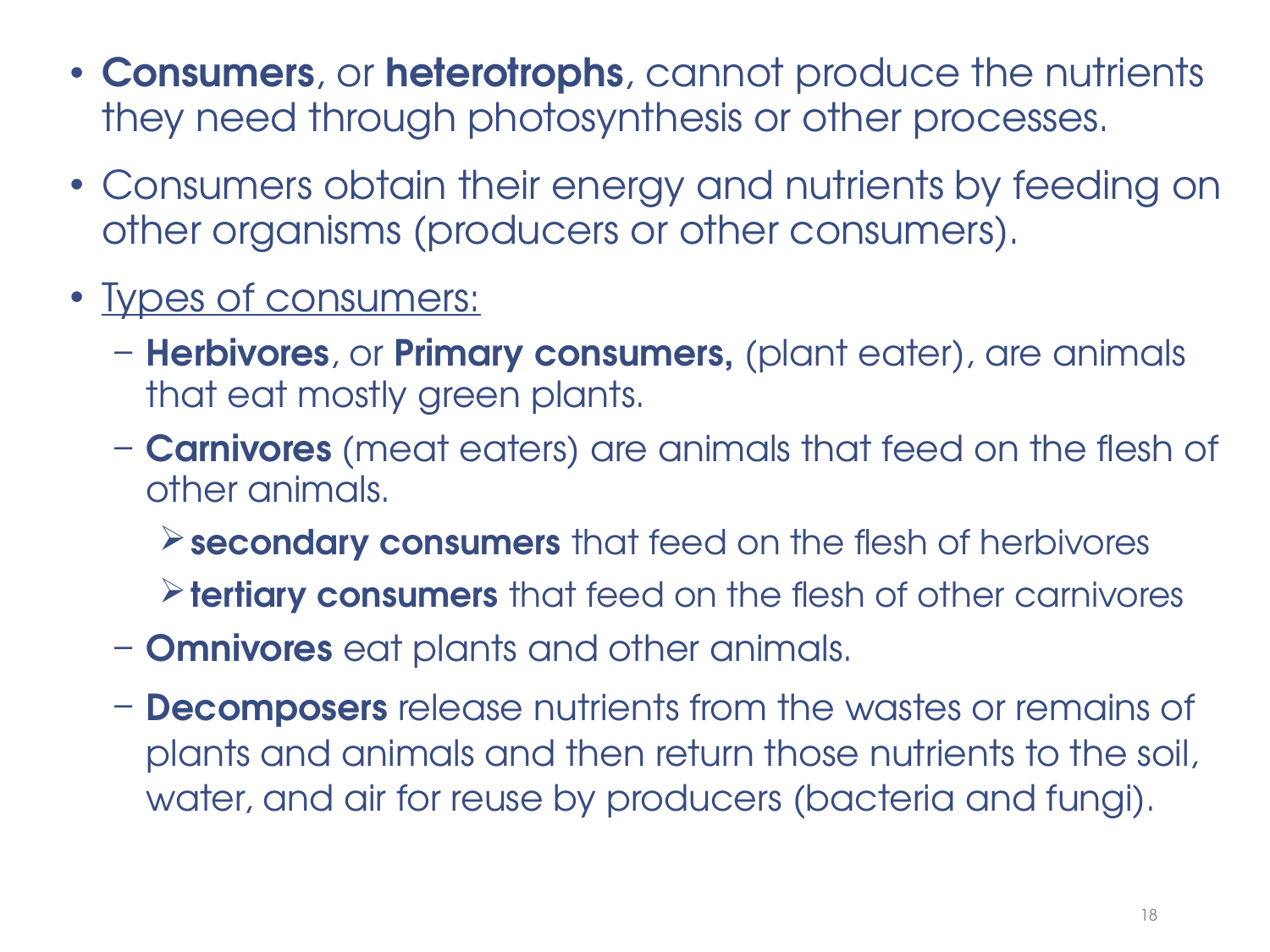

Consumers, or heterotrophs, cannot produce the nutrients they need through photosynthesis or other processes.
Consumers obtain their energy and nutrients by feeding on other organisms (producers or other consumers).
Types of consumers:
Herbivores, or Primary consumers, (plant eater), are animals that eat mostly green plants.
Carnivores (meat eaters) are animals that feed on the flesh of other animals.
secondary consumers that feed on the flesh of herbivores
tertiary consumers that feed on the flesh of other carnivores
Omnivores eat plants and other animals.
Decomposers release nutrients from the wastes or remains of plants and animals and then return those nutrients to the soil, water, and air for reuse by producers (bacteria and fungi).
18